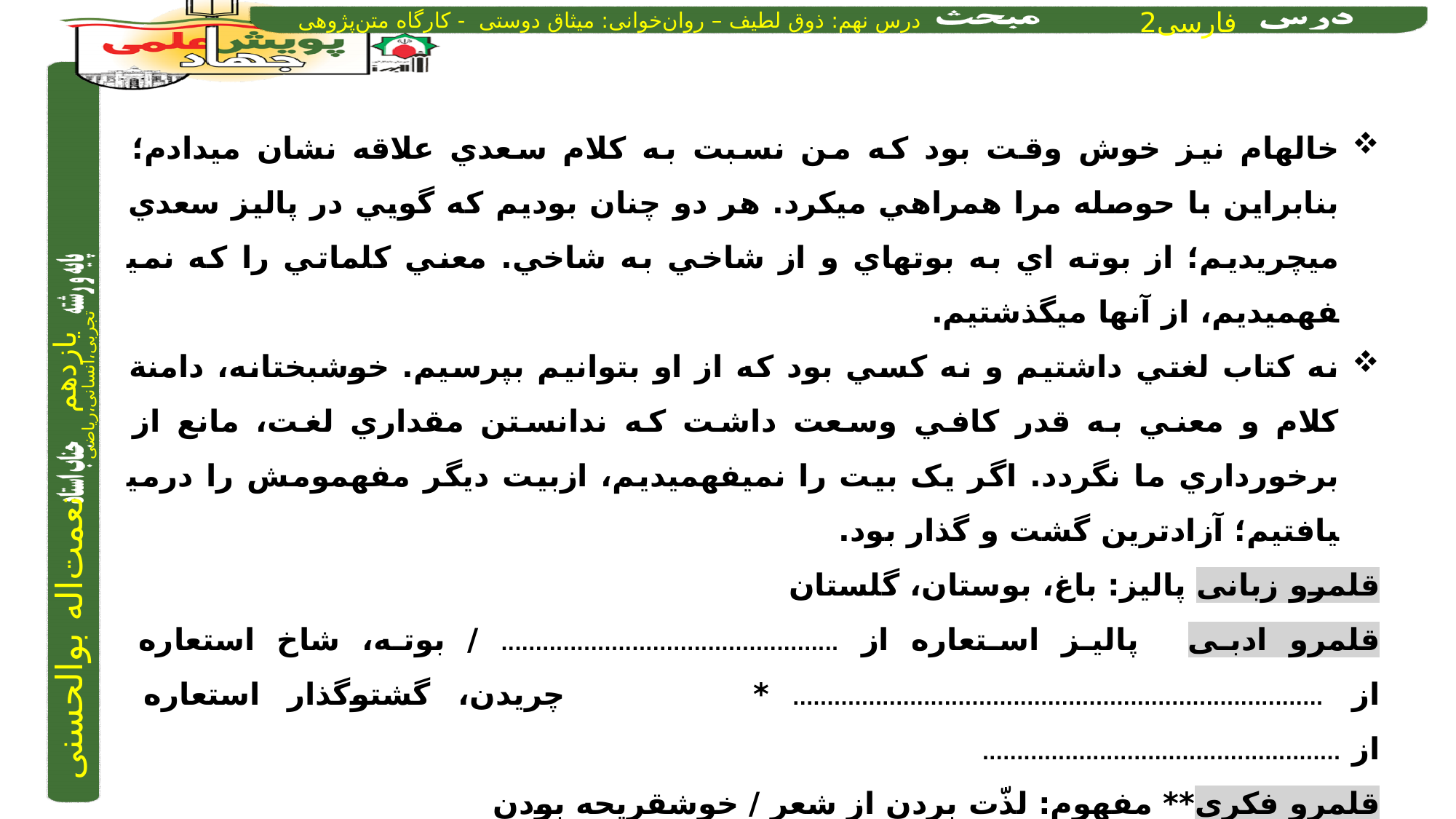

خاله­ام نیز خوش وقت بود كه من نسبت به كلام سعدي علاقه نشان مي­دادم؛ بنابراين با حوصله مرا همراهي مي­كرد. هر دو چنان بوديم كه گويي در پالیز سعدي مي­چريديم؛ از بوته اي به بوته­اي و از شاخي به شاخي. معني كلماتي را كه نمي­فهمیديم، از آن­ها مي­گذشتیم.
نه كتاب لغتي داشتیم و نه كسي بود كه از او بتوانیم بپرسیم. خوشبختانه، دامنة كلام و معني به قدر كافي وسعت داشت كه ندانستن مقداري لغت، مانع از برخورداري ما نگردد. اگر يک بیت را نمي­فهمیديم، ازبیت ديگر مفهمومش را درمي­يافتیم؛ آزادترين گشت و گذار بود.
قلمرو زبانی	 پالیز: باغ، بوستان، گلستان
قلمرو ادبی		پالیز استعاره از ................................................. / بوته، شاخ استعاره از ............................................................................. * 			چریدن، گشت­وگذار استعاره از ....................................................
قلمرو فکری	** مفهوم: لذّت بردن از شعر / خوش­قریحه بودن